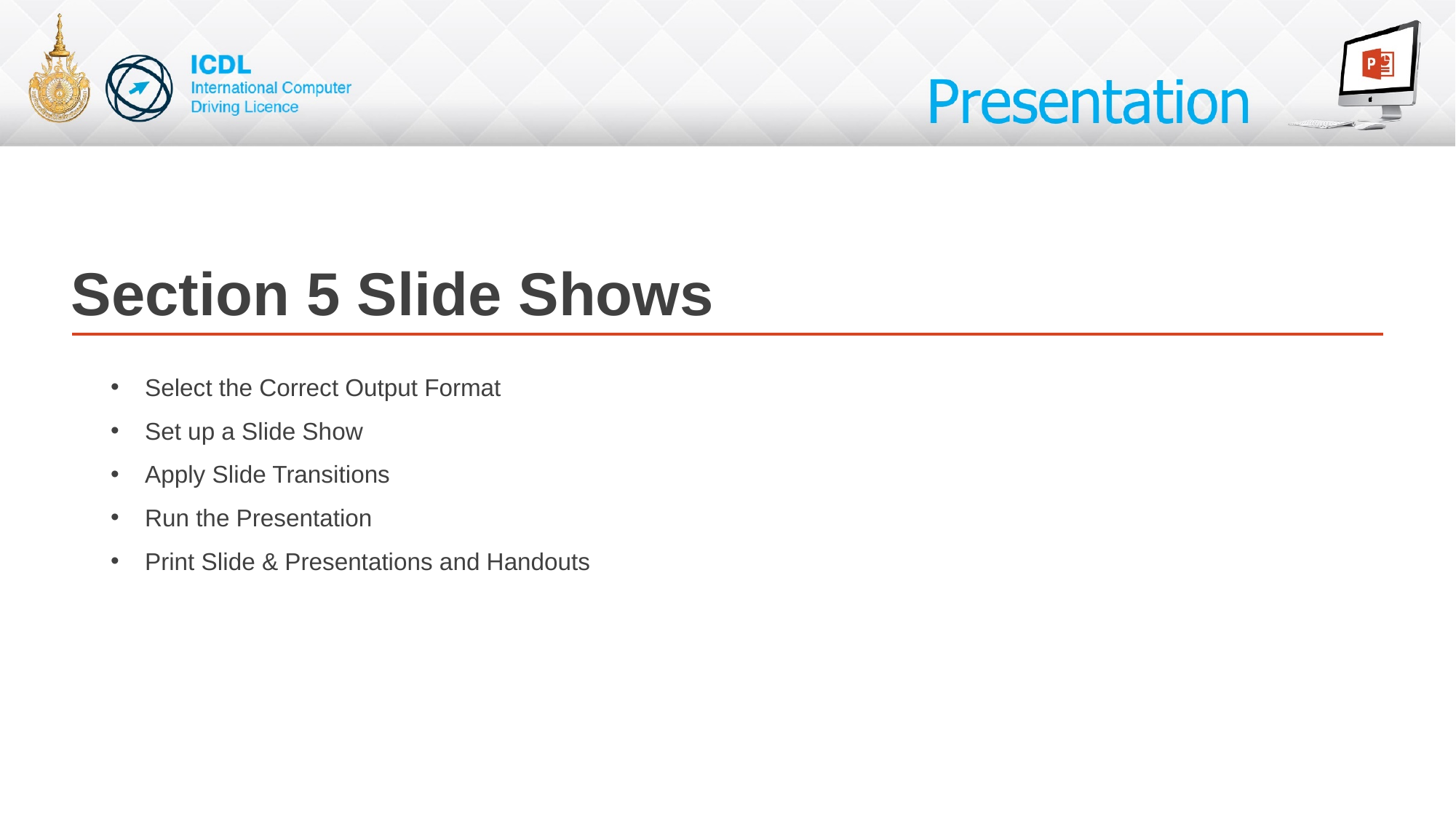

# Section 5 Slide Shows

Select the Correct Output Format
Set up a Slide Show
Apply Slide Transitions
Run the Presentation
Print Slide & Presentations and Handouts